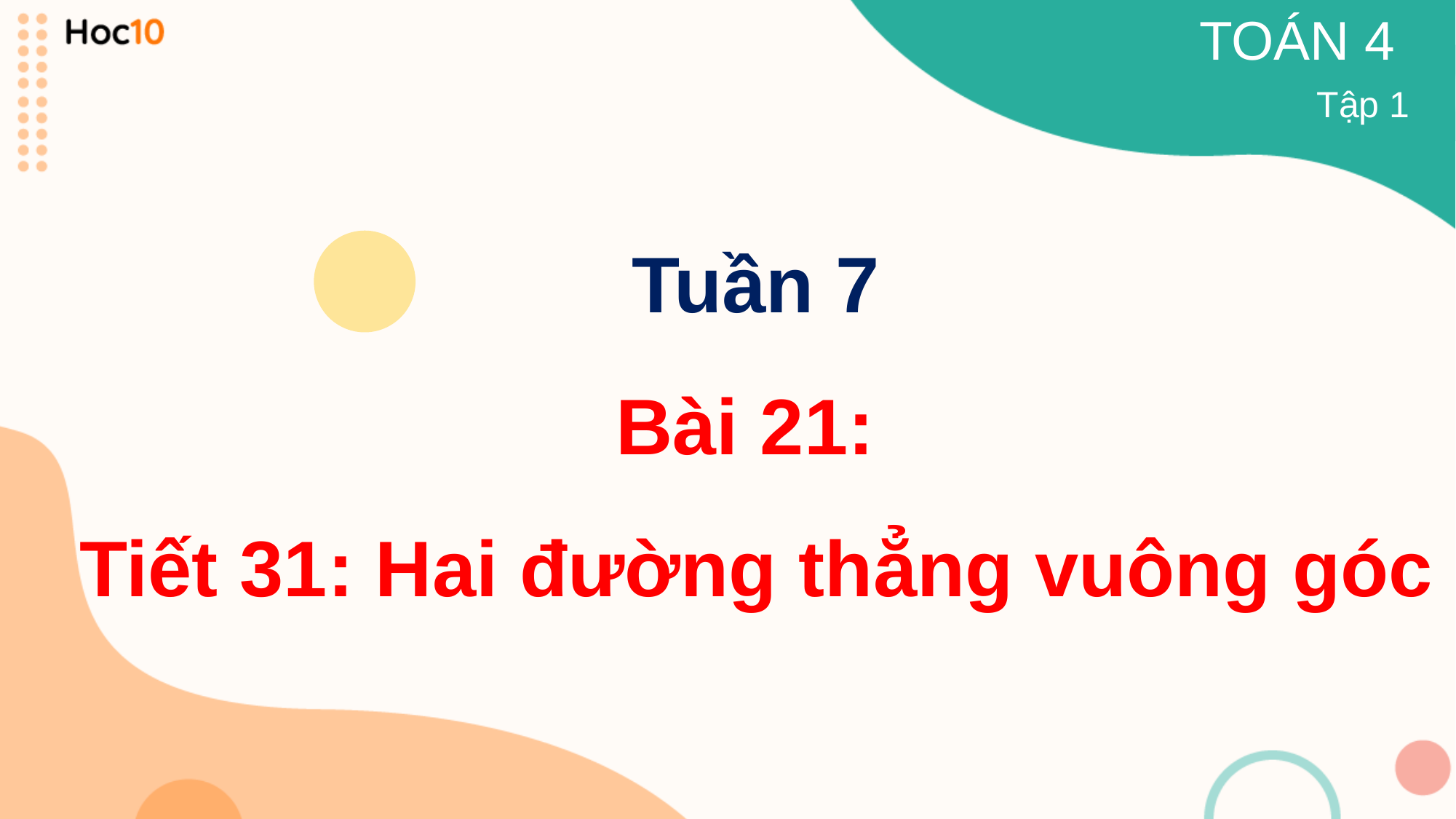

TOÁN 4
Tập 1
Tuần 7
Bài 21:
Tiết 31: Hai đường thẳng vuông góc